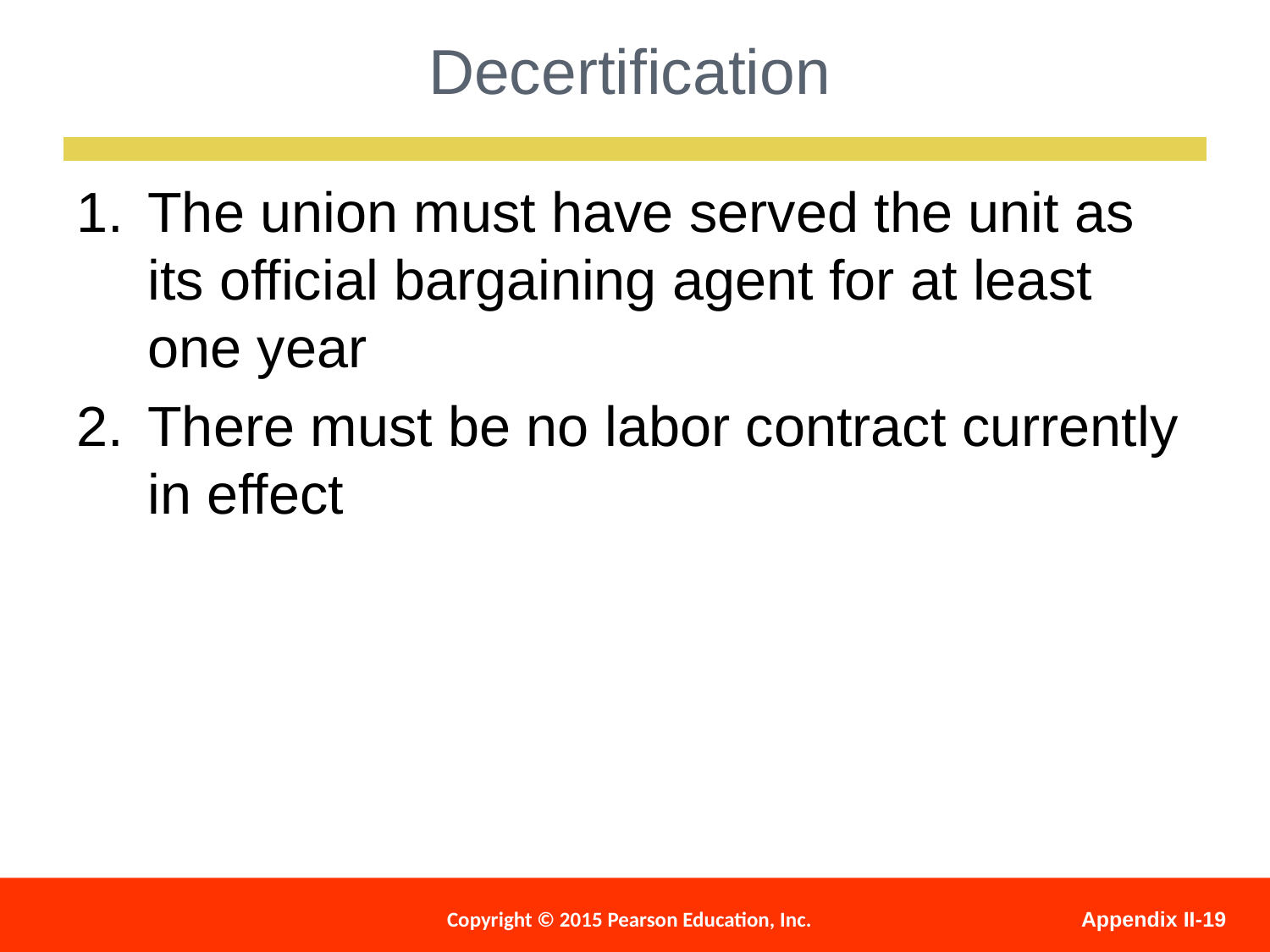

Decertification
The union must have served the unit as its official bargaining agent for at least one year
There must be no labor contract currently in effect